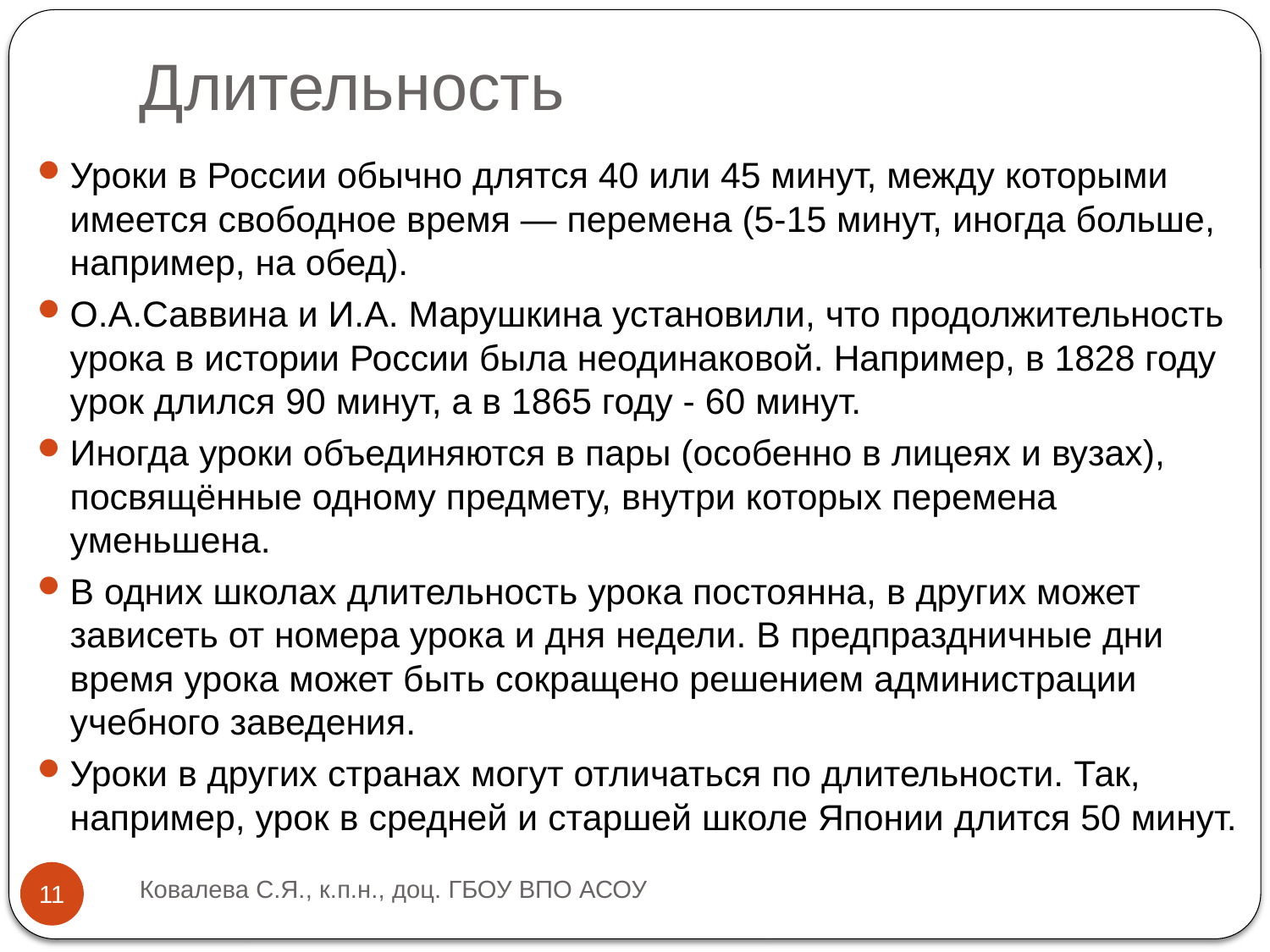

# Длительность
Уроки в России обычно длятся 40 или 45 минут, между которыми имеется свободное время — перемена (5-15 минут, иногда больше, например, на обед).
О.А.Саввина и И.А. Марушкина установили, что продолжительность урока в истории России была неодинаковой. Например, в 1828 году урок длился 90 минут, а в 1865 году - 60 минут.
Иногда уроки объединяются в пары (особенно в лицеях и вузах), посвящённые одному предмету, внутри которых перемена уменьшена.
В одних школах длительность урока постоянна, в других может зависеть от номера урока и дня недели. В предпраздничные дни время урока может быть сокращено решением администрации учебного заведения.
Уроки в других странах могут отличаться по длительности. Так, например, урок в средней и старшей школе Японии длится 50 минут.
Ковалева С.Я., к.п.н., доц. ГБОУ ВПО АСОУ
11